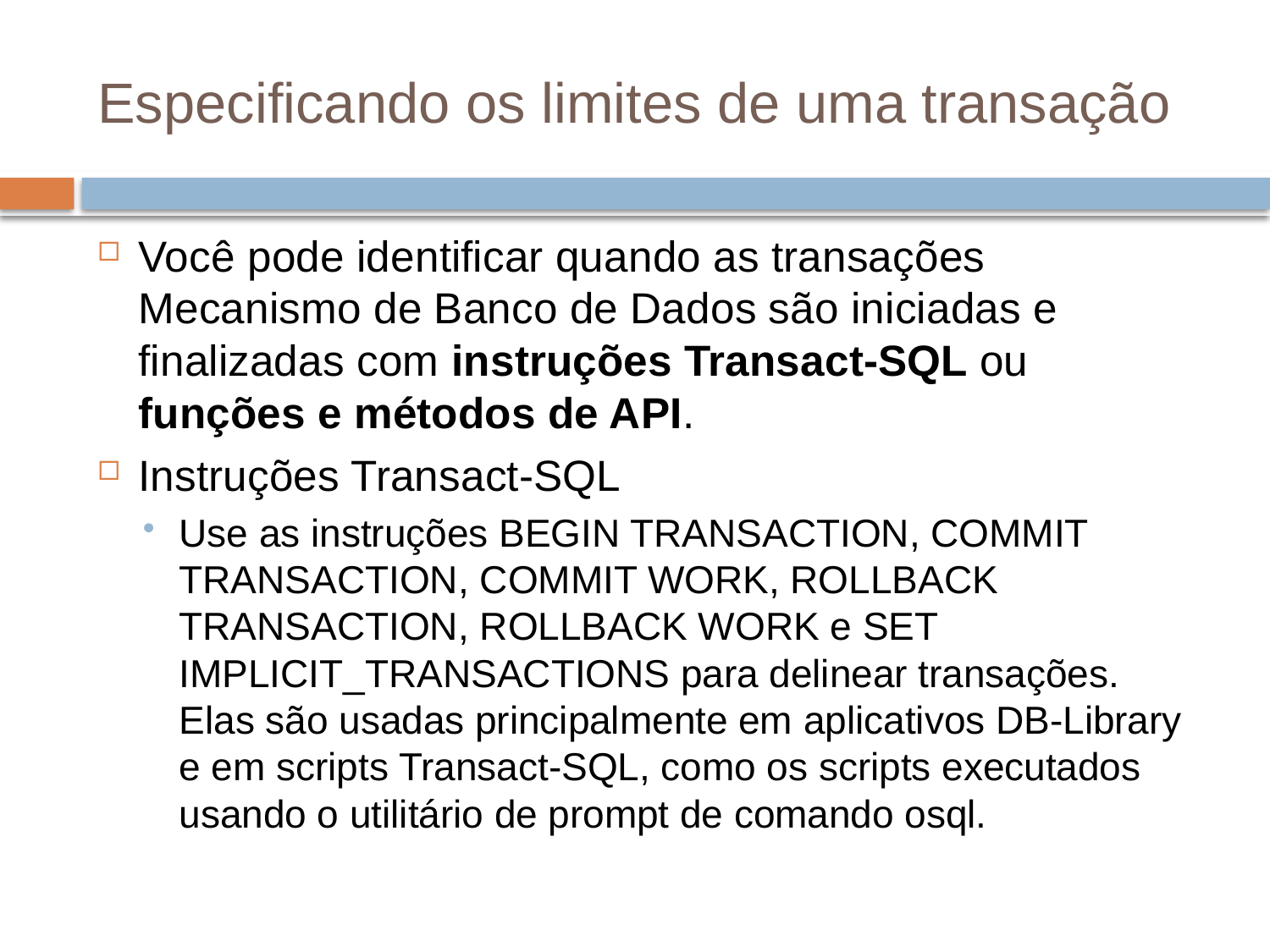

# Especificando os limites de uma transação
Você pode identificar quando as transações Mecanismo de Banco de Dados são iniciadas e finalizadas com instruções Transact-SQL ou funções e métodos de API.
Instruções Transact-SQL
Use as instruções BEGIN TRANSACTION, COMMIT TRANSACTION, COMMIT WORK, ROLLBACK TRANSACTION, ROLLBACK WORK e SET IMPLICIT_TRANSACTIONS para delinear transações. Elas são usadas principalmente em aplicativos DB-Library e em scripts Transact-SQL, como os scripts executados usando o utilitário de prompt de comando osql.